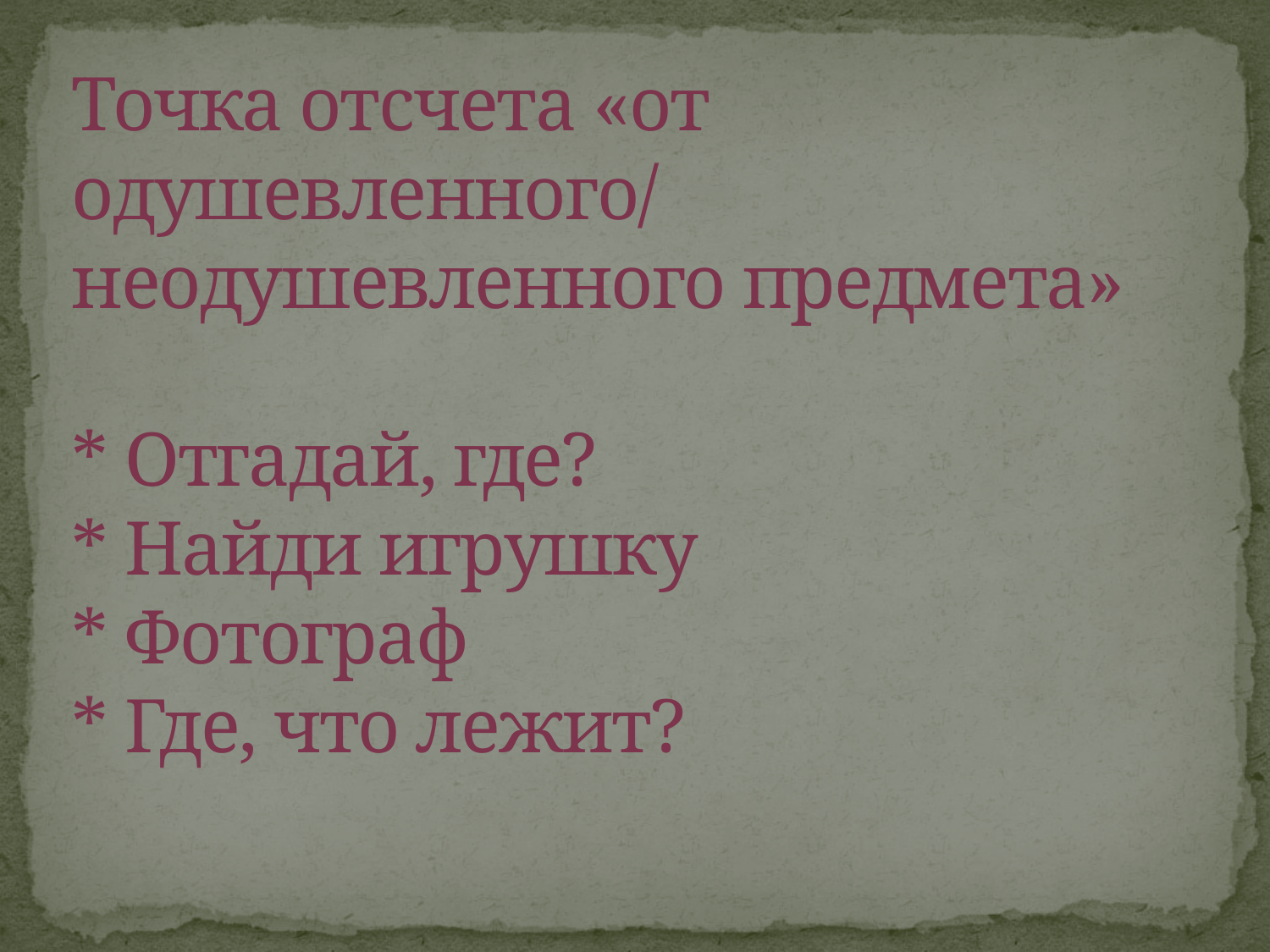

# Точка отсчета «от           одушевленного/ неодушевленного предмета» * Отгадай, где? * Найди игрушку * Фотограф * Где, что лежит?